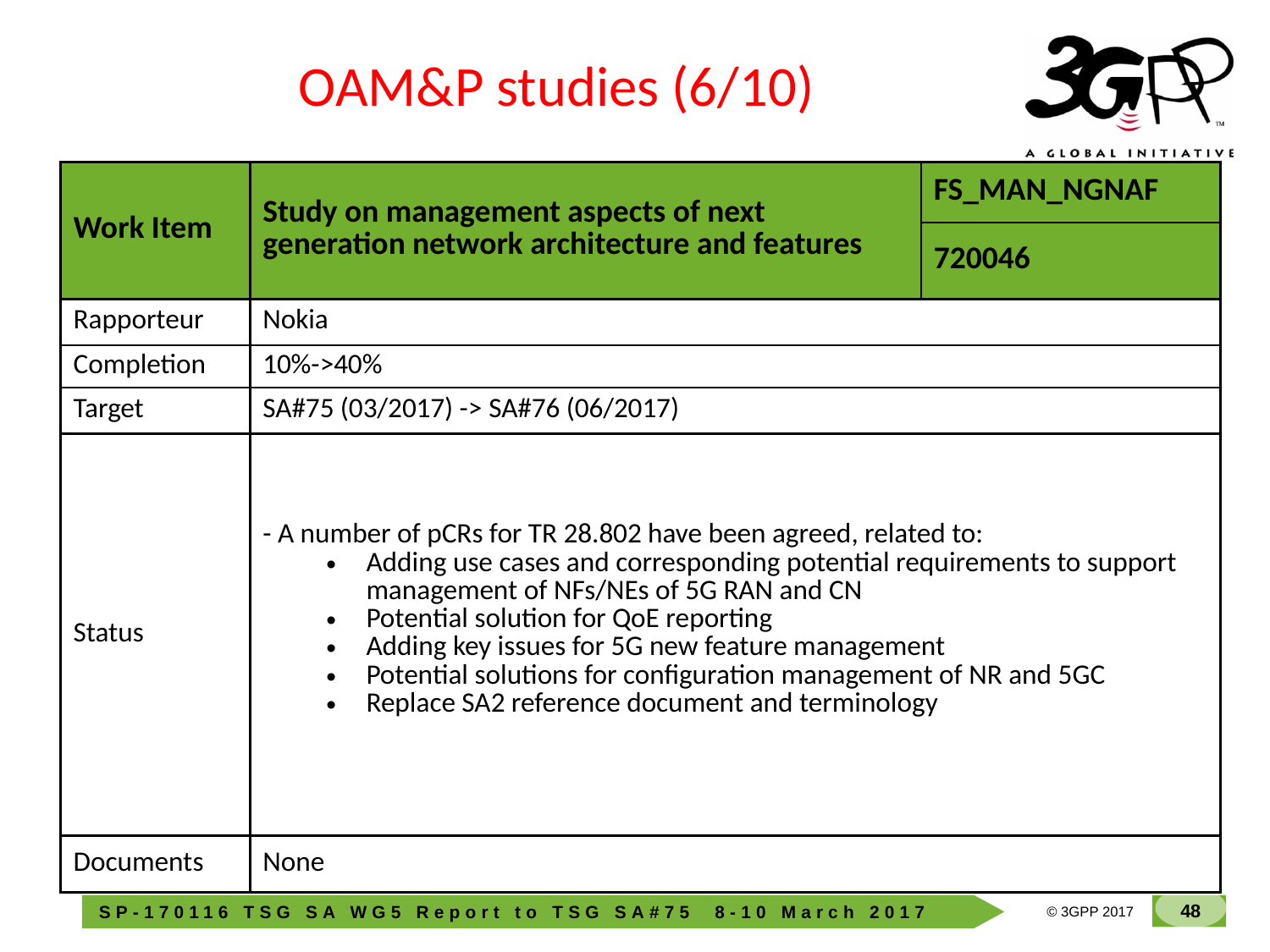

OAM&P studies (6/10)
| Work Item | Study on management aspects of next generation network architecture and features | FS\_MAN\_NGNAF |
| --- | --- | --- |
|  |  | 720046 |
| Rapporteur | Nokia |  |
| Completion | 10%->40% |  |
| Target | SA#75 (03/2017) -> SA#76 (06/2017) |  |
| Status | - A number of pCRs for TR 28.802 have been agreed, related to: Adding use cases and corresponding potential requirements to support management of NFs/NEs of 5G RAN and CN Potential solution for QoE reporting Adding key issues for 5G new feature management Potential solutions for configuration management of NR and 5GC Replace SA2 reference document and terminology |  |
| Documents | None |  |